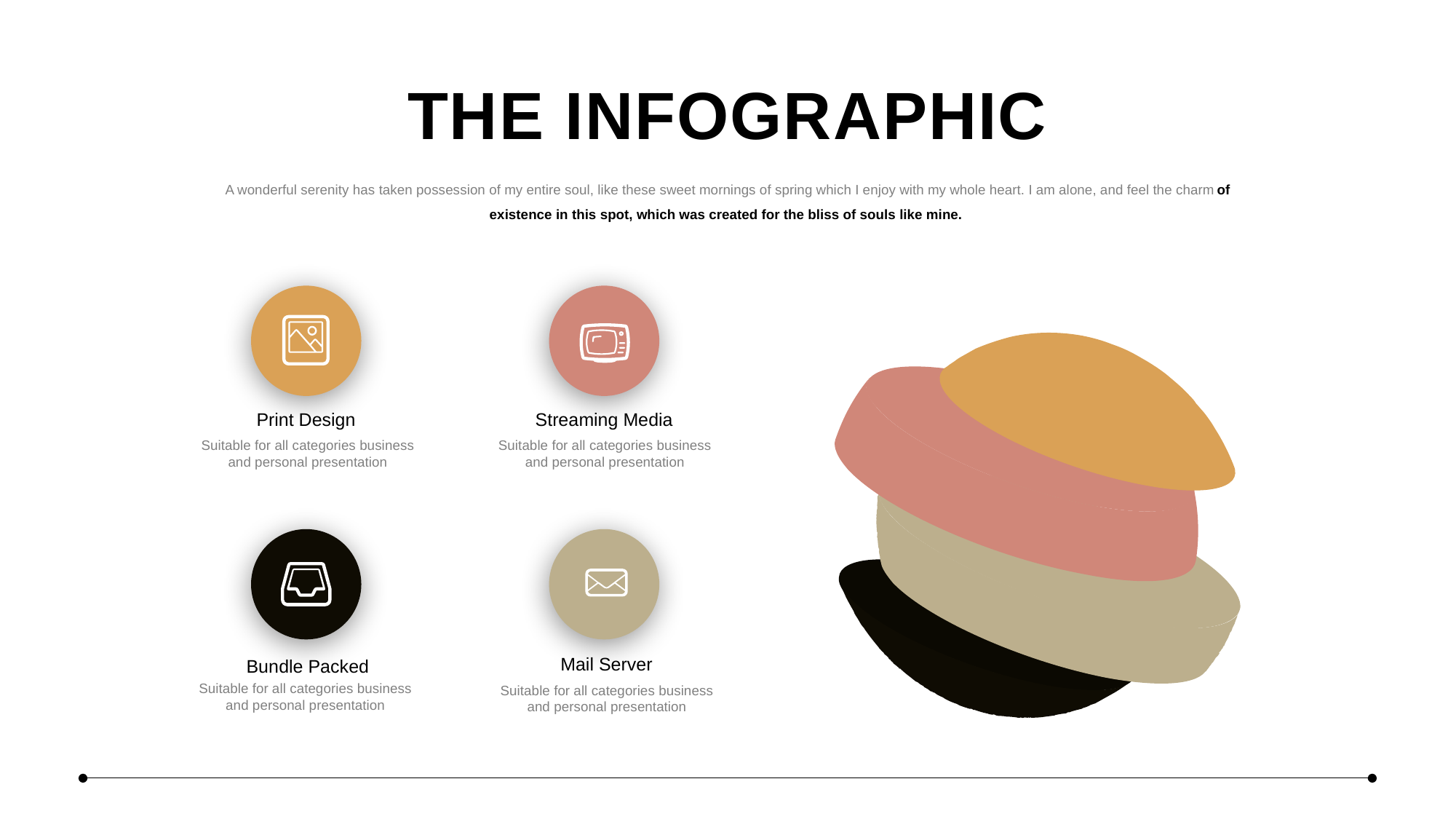

THE INFOGRAPHIC
A wonderful serenity has taken possession of my entire soul, like these sweet mornings of spring which I enjoy with my whole heart. I am alone, and feel the charm of existence in this spot, which was created for the bliss of souls like mine.

Print Design
Streaming Media
Suitable for all categories business and personal presentation
Suitable for all categories business and personal presentation

Mail Server
Bundle Packed
Suitable for all categories business and personal presentation
Suitable for all categories business and personal presentation